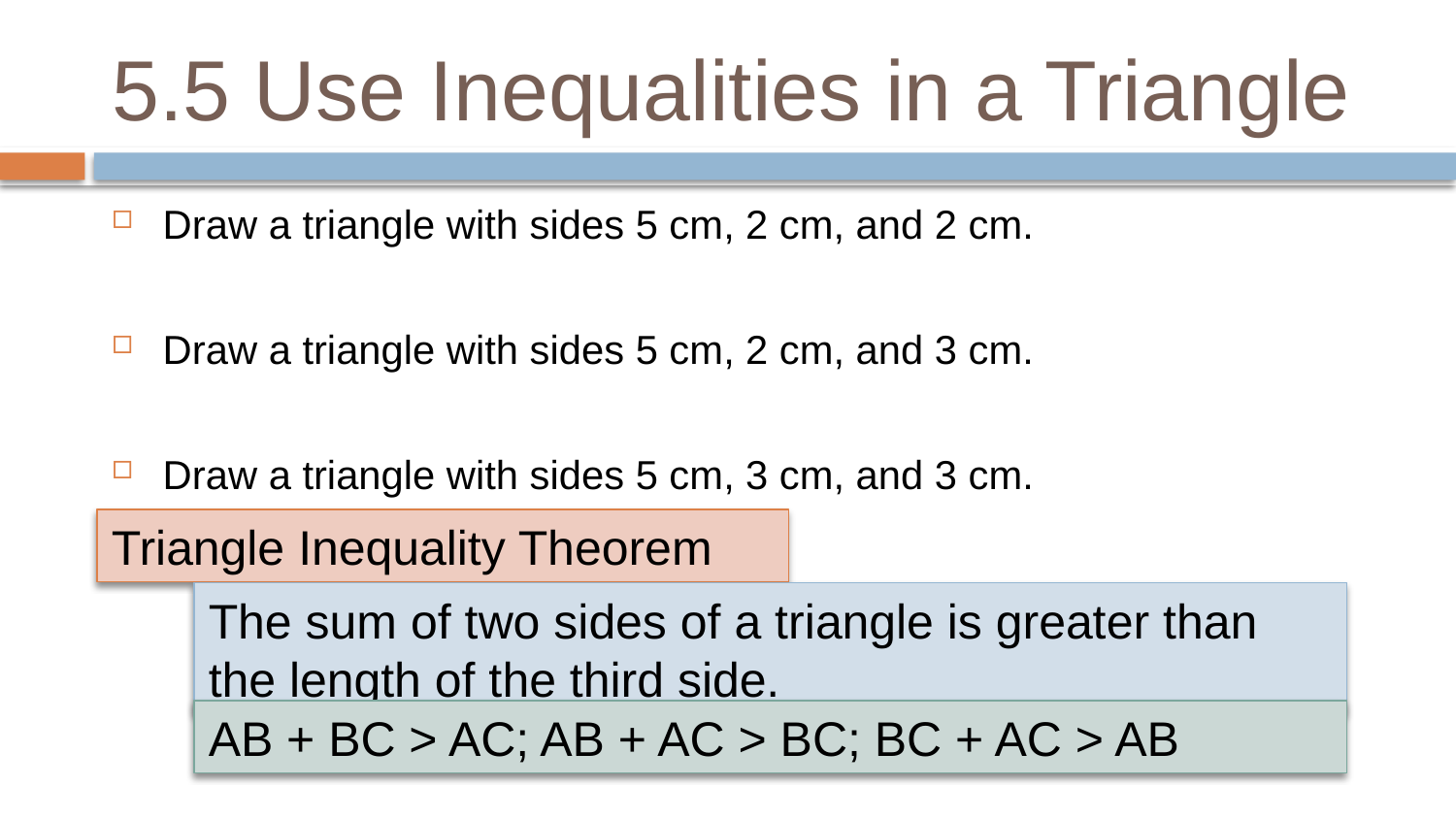

# 5.5 Use Inequalities in a Triangle
Draw a triangle with sides 5 cm, 2 cm, and 2 cm.

Draw a triangle with sides 5 cm, 2 cm, and 3 cm.

Draw a triangle with sides 5 cm, 3 cm, and 3 cm.
Triangle Inequality Theorem
The sum of two sides of a triangle is greater than the length of the third side.
AB + BC > AC; AB + AC > BC; BC + AC > AB